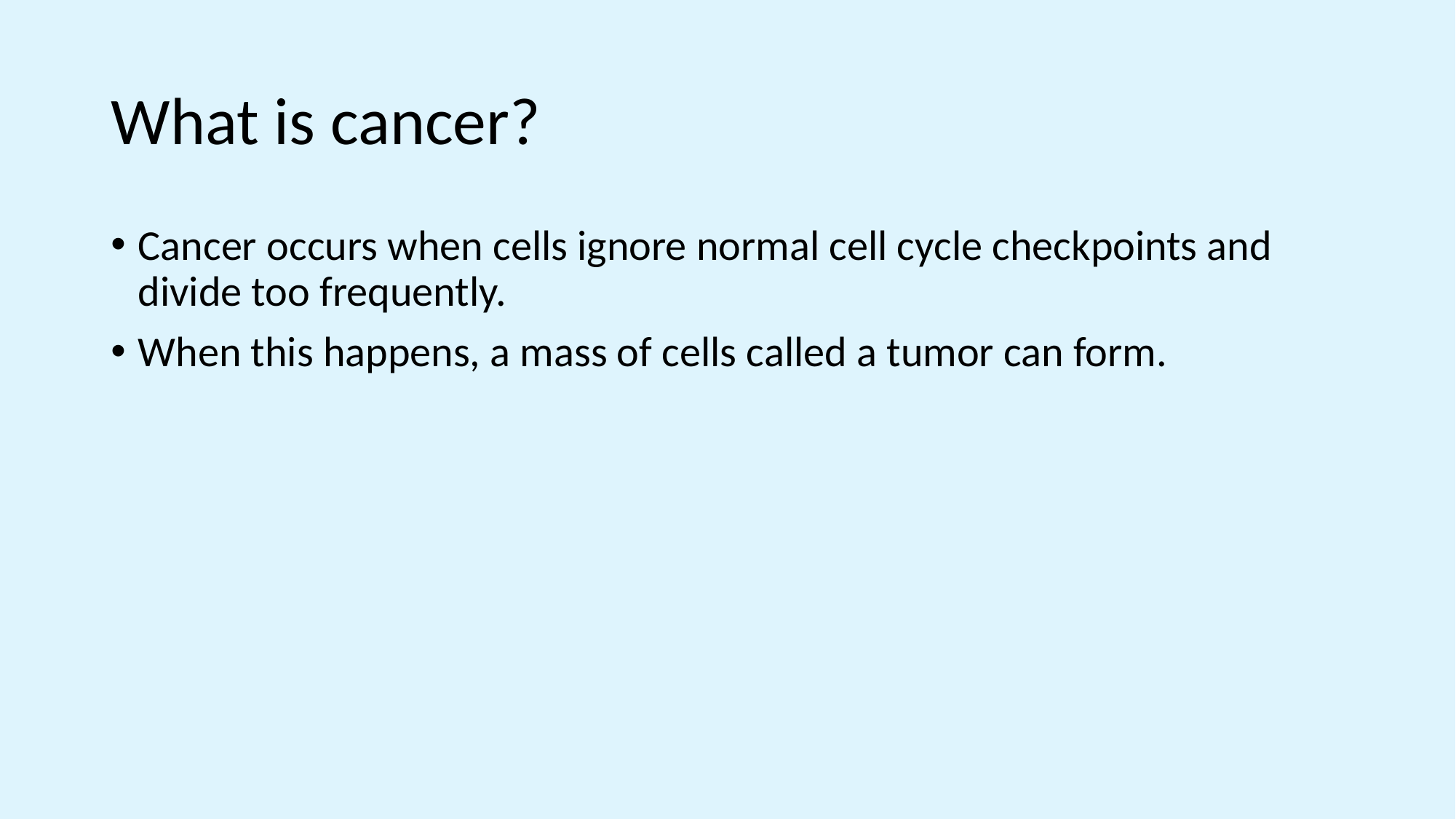

# What is cancer?
Cancer occurs when cells ignore normal cell cycle checkpoints and divide too frequently.
When this happens, a mass of cells called a tumor can form.